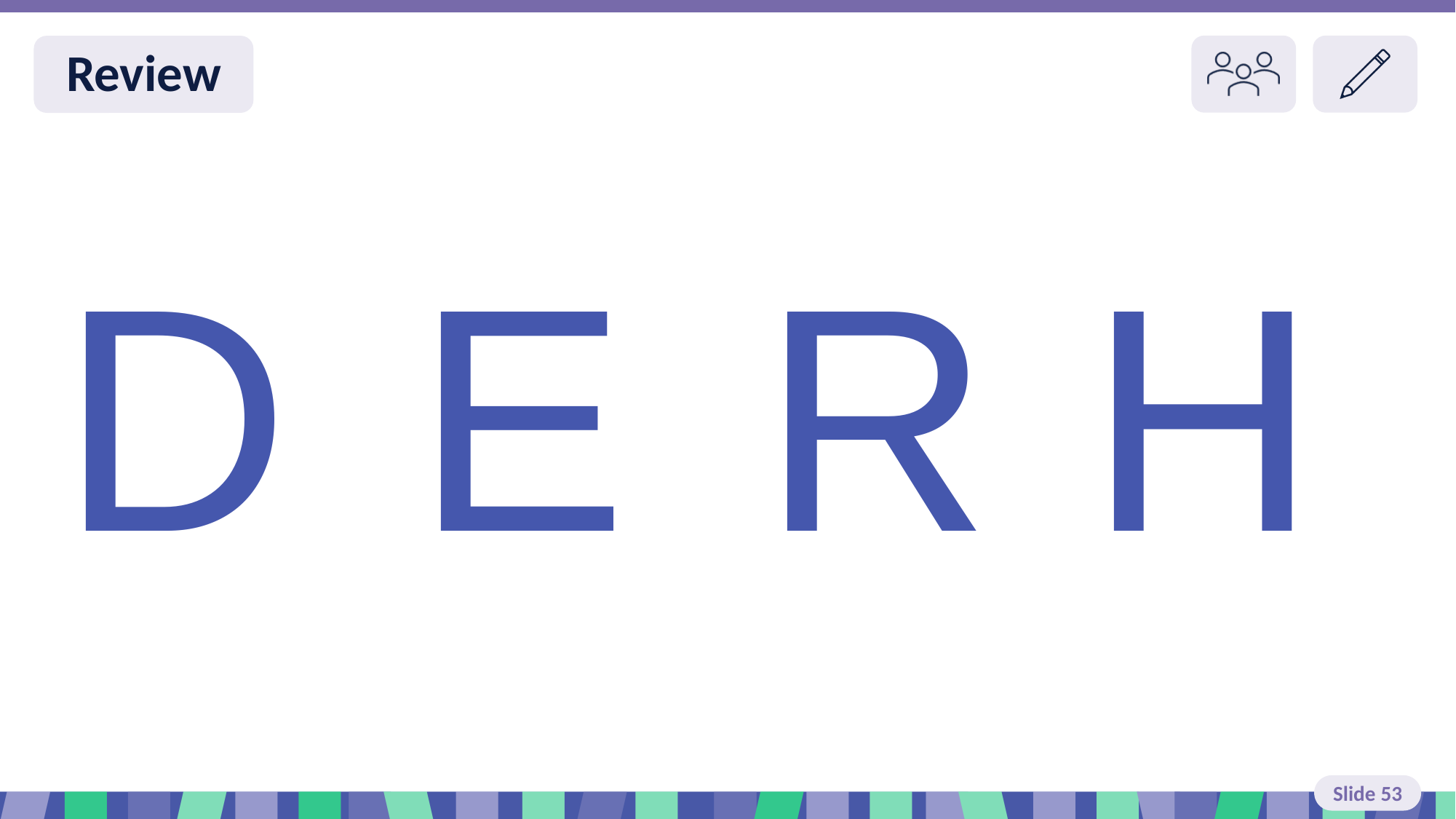

# Slide 53 Review
E
H
D
R